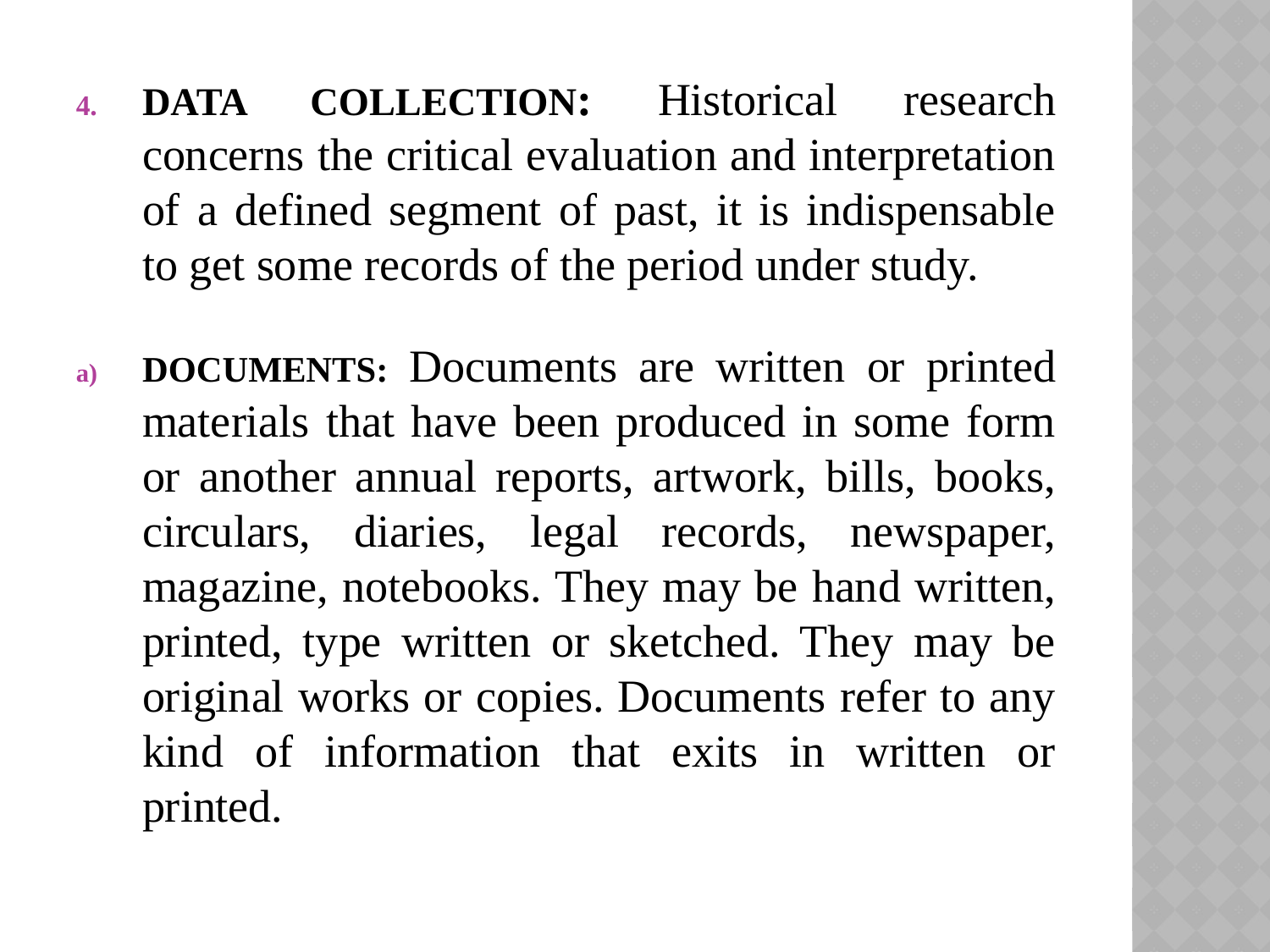

DATA COLLECTION: Historical research concerns the critical evaluation and interpretation of a defined segment of past, it is indispensable to get some records of the period under study.

DOCUMENTS: Documents are written or printed materials that have been produced in some form or another annual reports, artwork, bills, books, circulars, diaries, legal records, newspaper, magazine, notebooks. They may be hand written, printed, type written or sketched. They may be original works or copies. Documents refer to any kind of information that exits in written or printed.